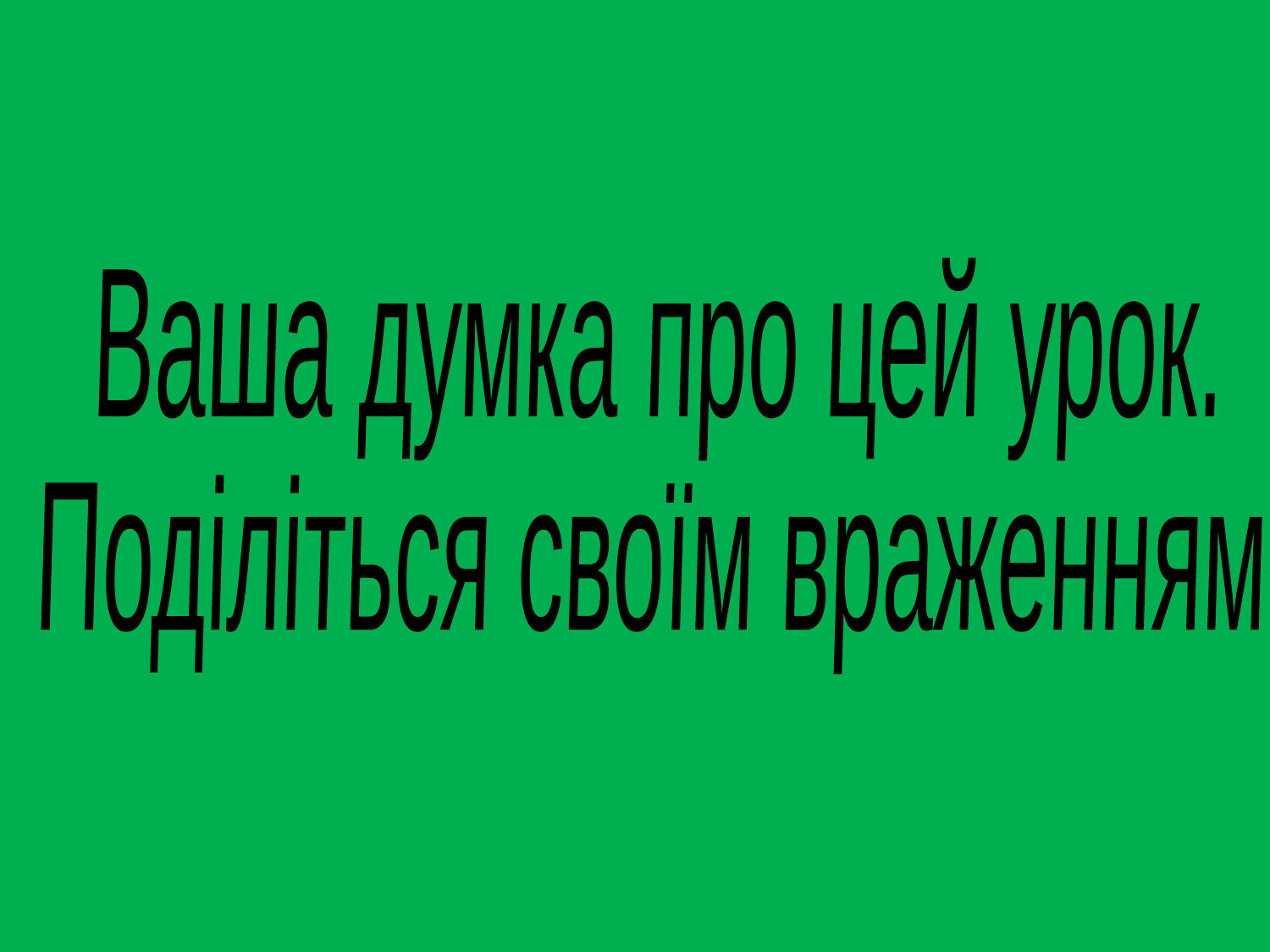

Ваша думка про цей урок.
Поділіться своїм враженням